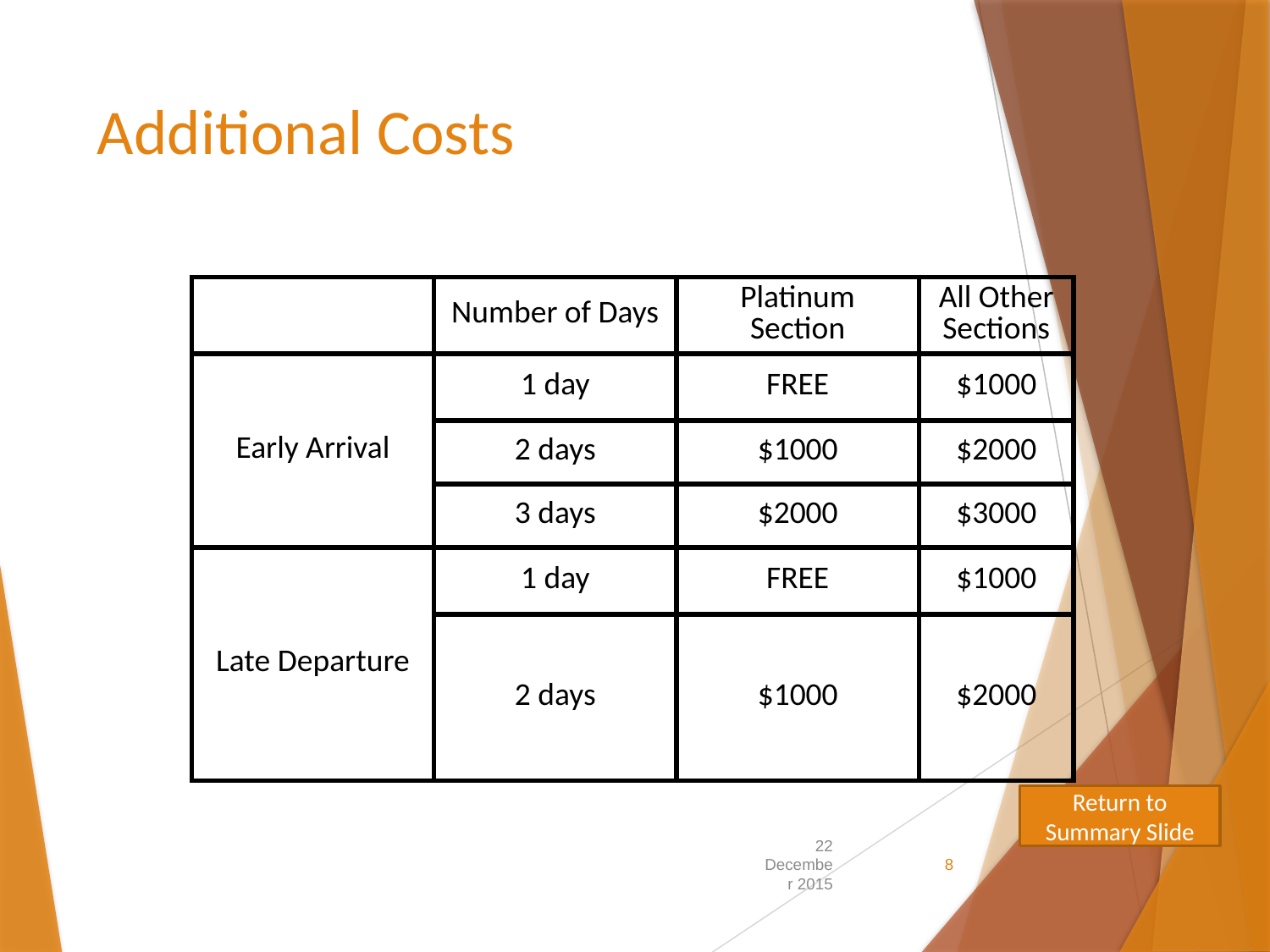

# Additional Costs
|  | Number of Days | Platinum Section | All Other Sections |
| --- | --- | --- | --- |
| Early Arrival | 1 day | FREE | $1000 |
|  | 2 days | $1000 | $2000 |
|  | 3 days | $2000 | $3000 |
| Late Departure | 1 day | FREE | $1000 |
|  | 2 days | $1000 | $2000 |
Return to Summary Slide
22 December 2015
8